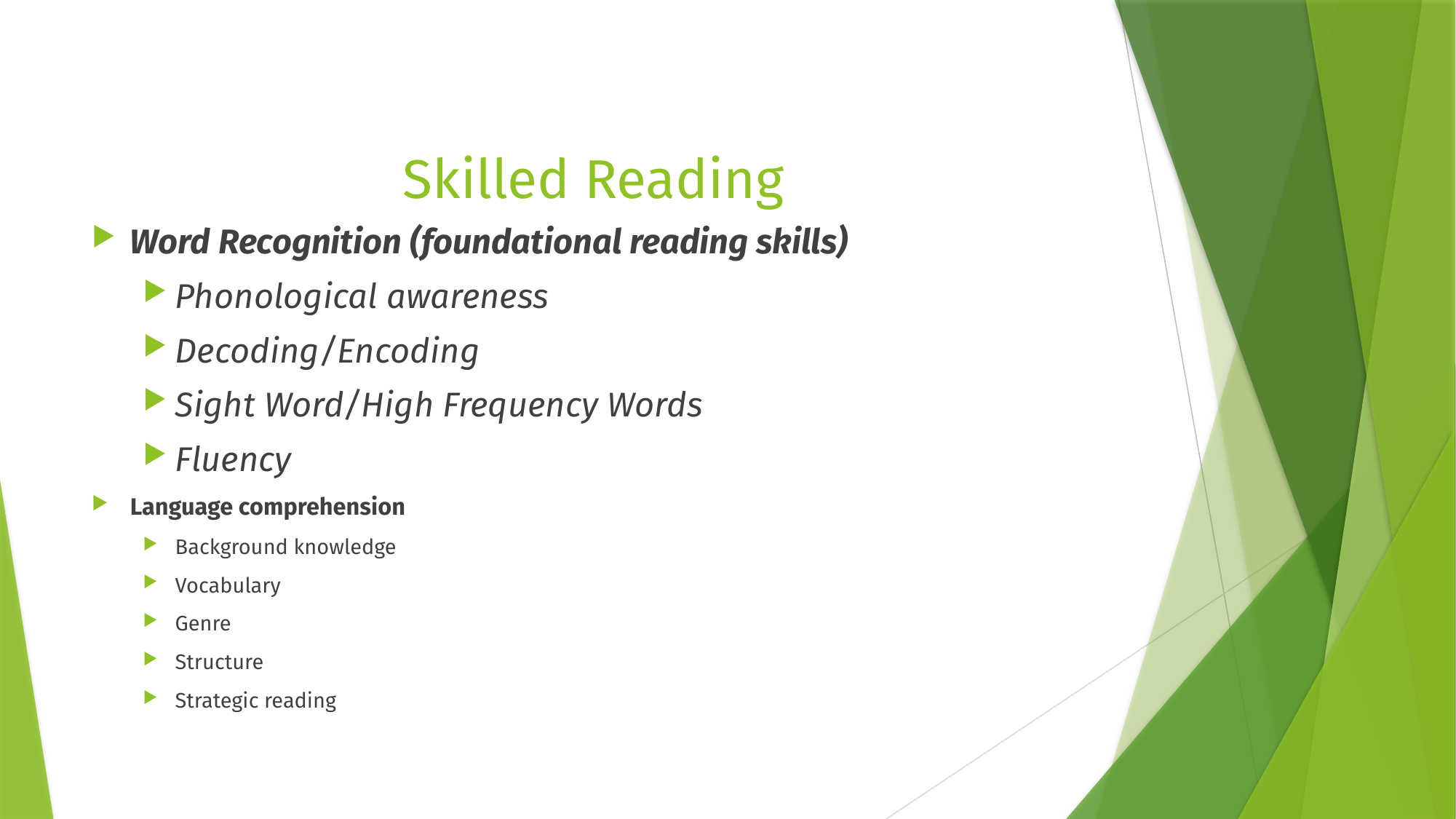

# Skilled Reading
Word Recognition (foundational reading skills)
Phonological awareness
Decoding/Encoding
Sight Word/High Frequency Words
Fluency
Language comprehension
Background knowledge
Vocabulary
Genre
Structure
Strategic reading